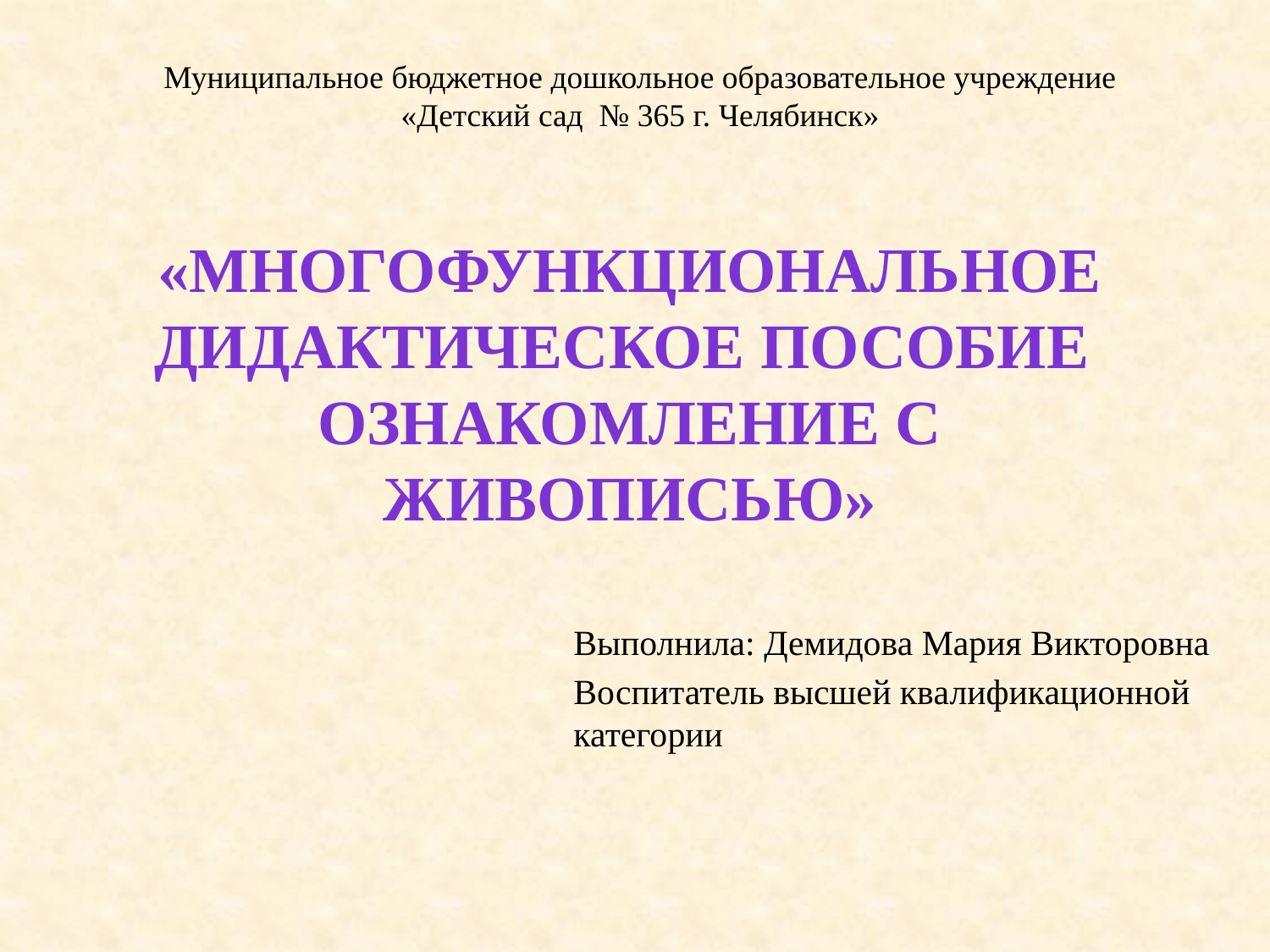

Муниципальное бюджетное дошкольное образовательное учреждение
«Детский сад  № 365 г. Челябинск»
«Многофункциональное дидактическое пособие  ознакомление с живописью»
Выполнила: Демидова Мария Викторовна
Воспитатель высшей квалификационной категории